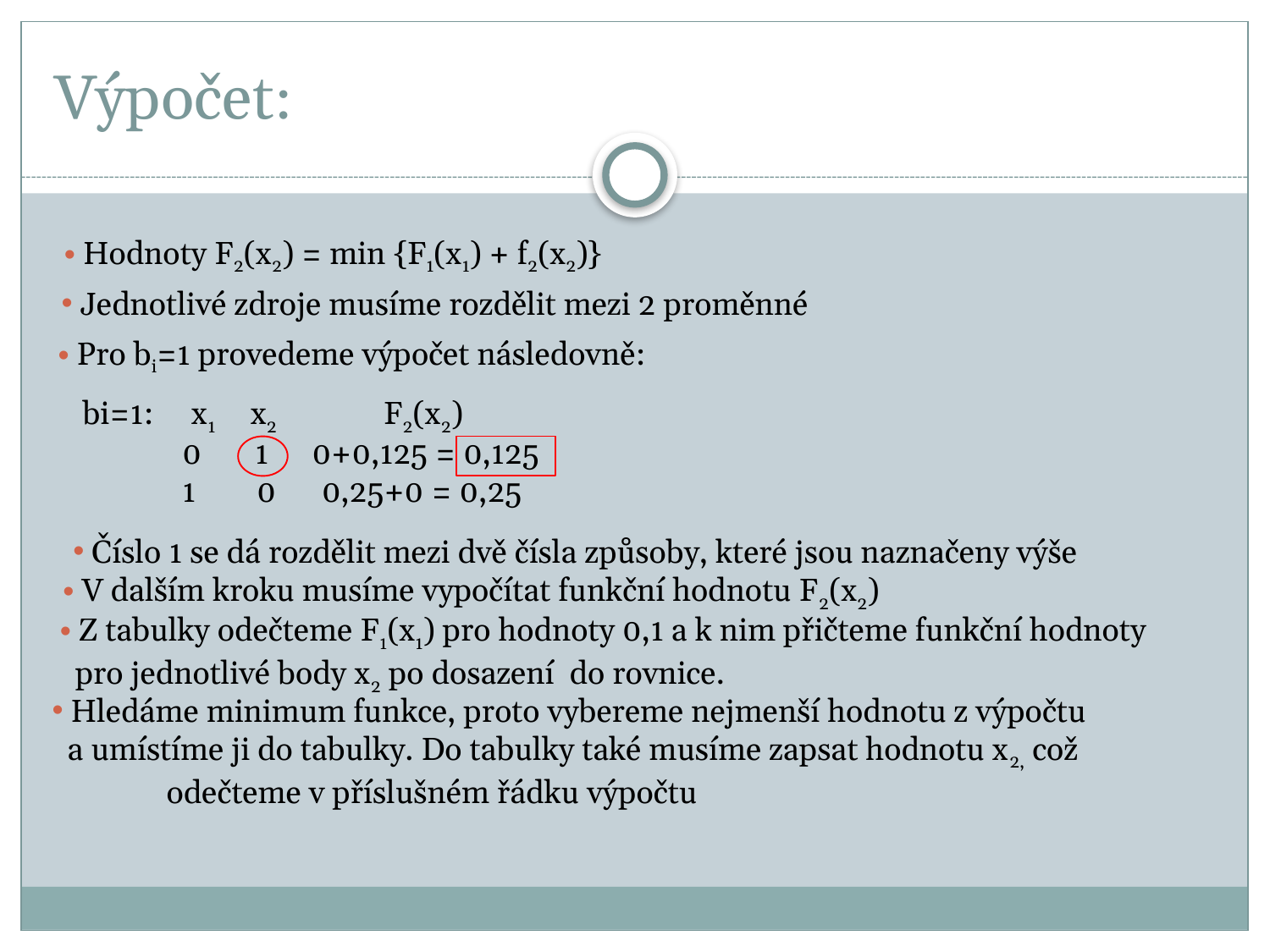

# Výpočet:
 Hodnoty F2(x2) = min {F1(x1) + f2(x2)}
 Jednotlivé zdroje musíme rozdělit mezi 2 proměnné
 Pro bi=1 provedeme výpočet následovně:
bi=1:     x1     x2              F2(x2)
0       1
0+0,125 = 0,125

1        0
0,25+0 = 0,25
 Číslo 1 se dá rozdělit mezi dvě čísla způsoby, které jsou naznačeny výše
 V dalším kroku musíme vypočítat funkční hodnotu F2(x2)
 Z tabulky odečteme F1(x1) pro hodnoty 0,1 a k nim přičteme funkční hodnoty
  pro jednotlivé body x2 po dosazení  do rovnice.
 Hledáme minimum funkce, proto vybereme nejmenší hodnotu z výpočtu
  a umístíme ji do tabulky. Do tabulky také musíme zapsat hodnotu x2, což                          odečteme v příslušném řádku výpočtu